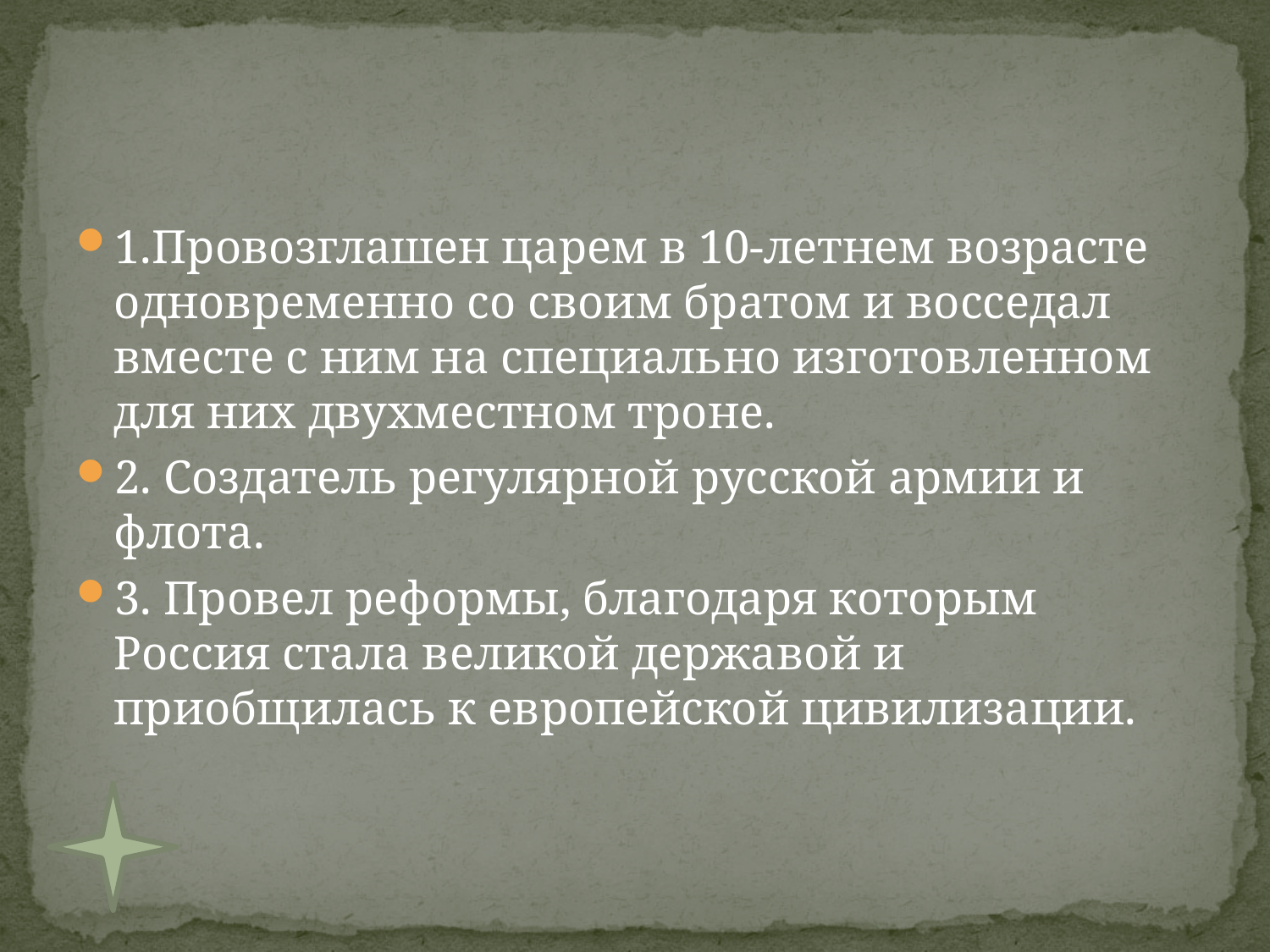

#
1.Провозглашен царем в 10-летнем возрасте одновременно со своим братом и восседал вместе с ним на специально изготовленном для них двухместном троне.
2. Создатель регулярной русской армии и флота.
3. Провел реформы, благодаря которым Россия стала великой державой и приобщилась к европейской цивилизации.